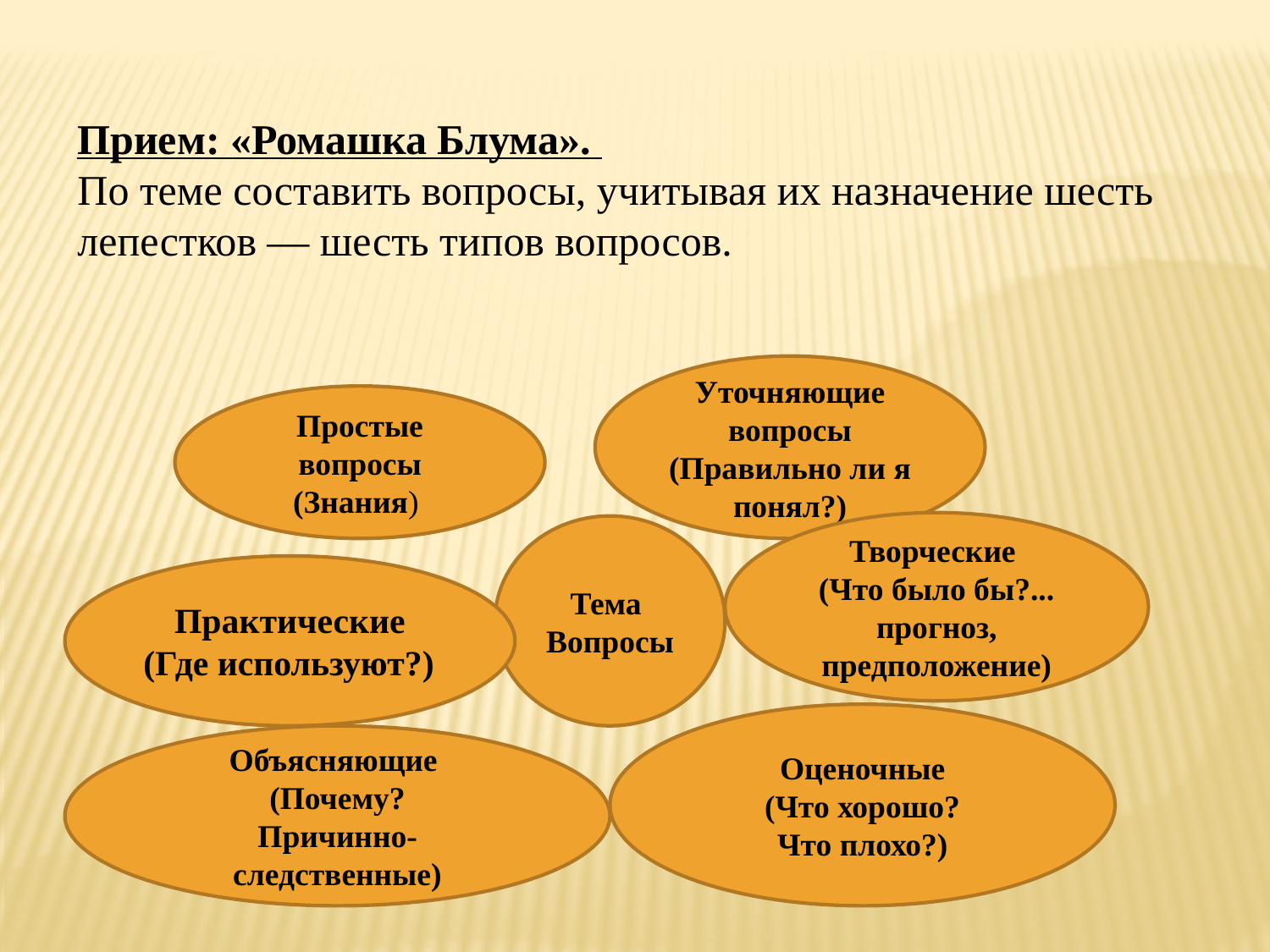

Прием: «Ромашка Блума».
По теме составить вопросы, учитывая их назначение шесть лепестков — шесть типов вопросов.

Уточняющие вопросы
(Правильно ли я понял?)
Простые вопросы
(Знания)
Творческие
(Что было бы?...
прогноз, предположение)
Тема
Вопросы
Практические
(Где используют?)
Оценочные
(Что хорошо?
Что плохо?)
Объясняющие
(Почему?
Причинно-следственные)